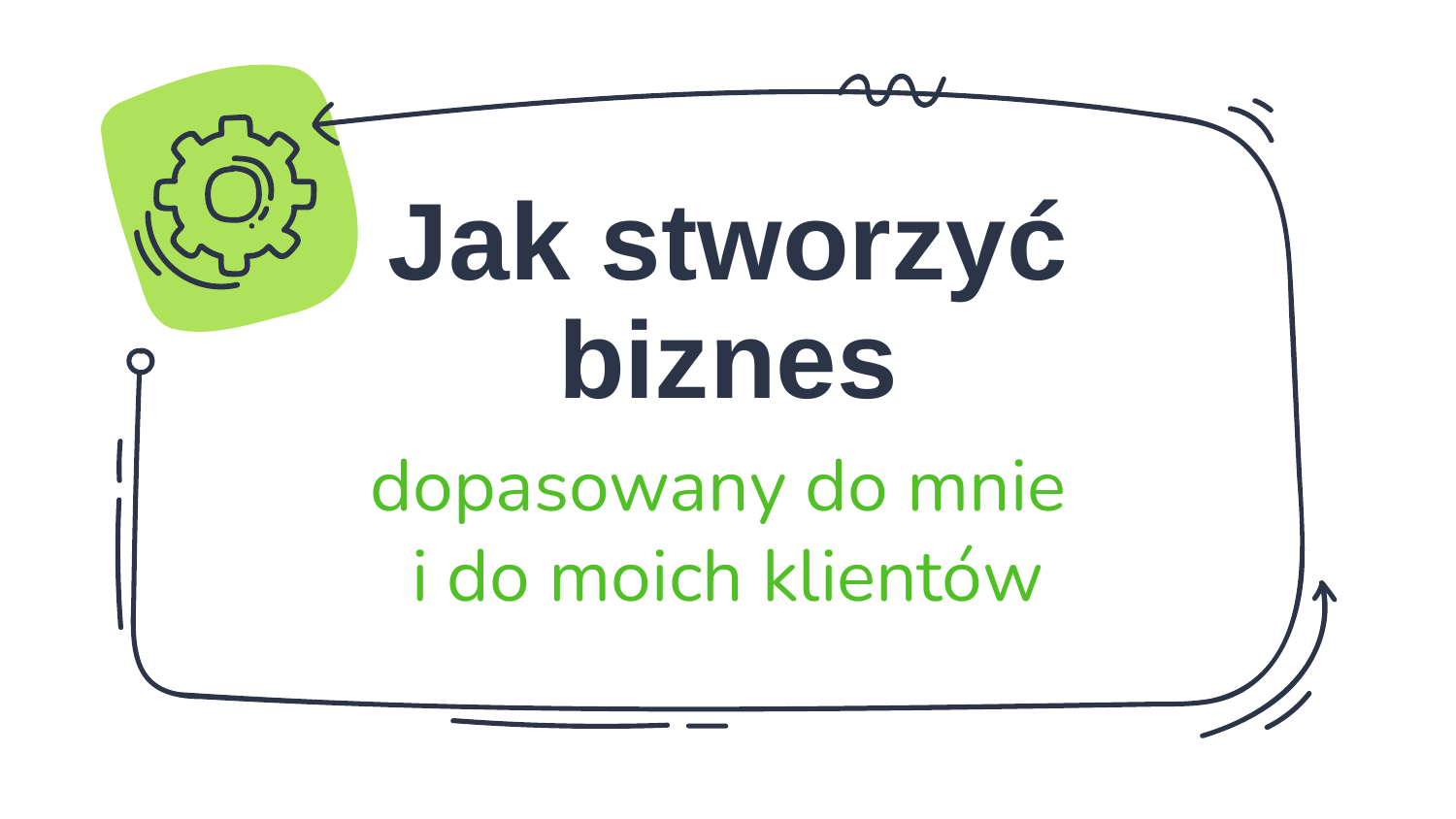

# Jak stworzyć biznes
dopasowany do mnie
i do moich klientów